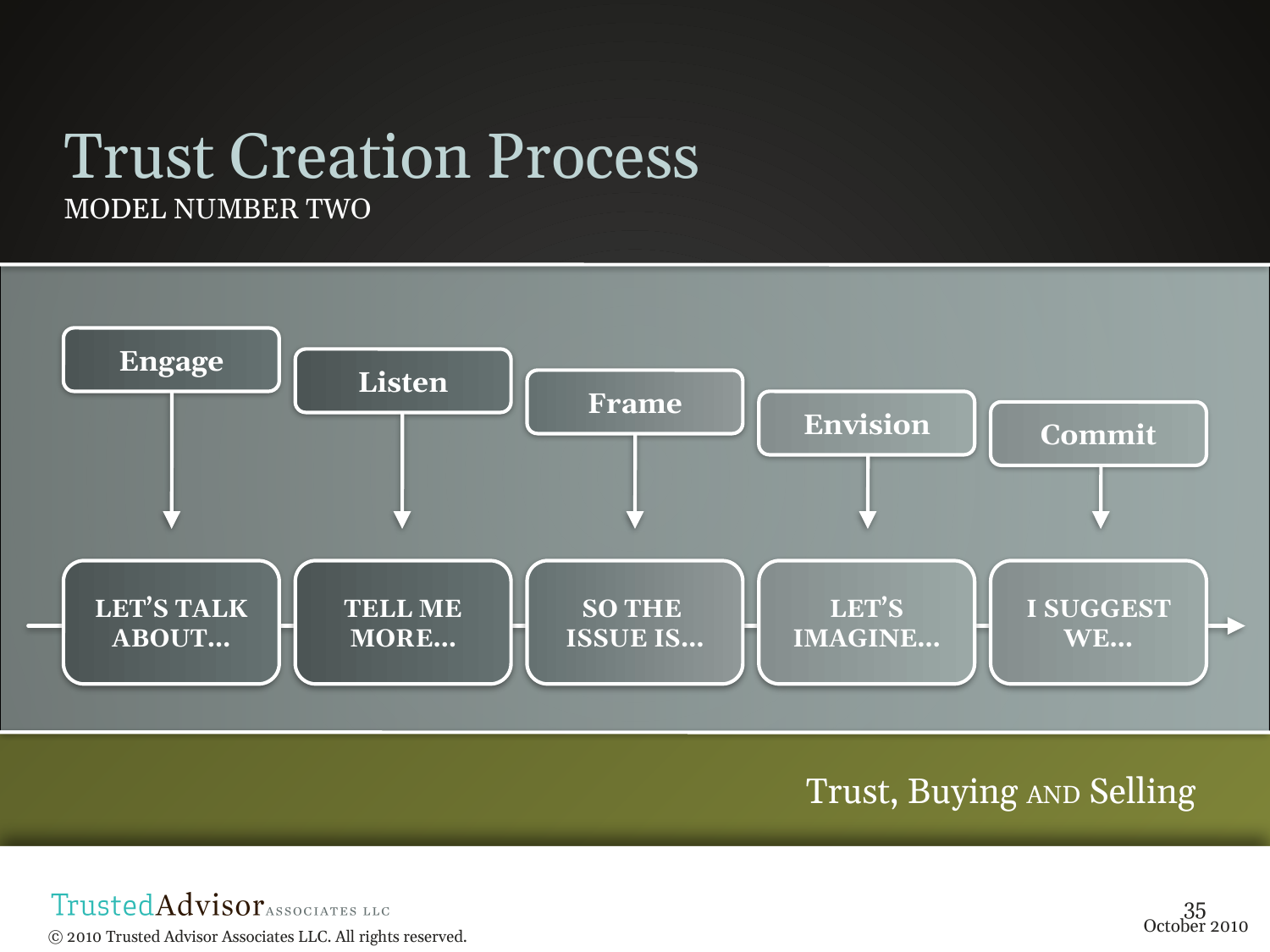

# Trust Creation Process
Model number two

Engage
Listen
Frame
Envision
Commit
Let’s talk about…
Tell me more…
So the
issue is…
Let’s imagine…
I suggest we…